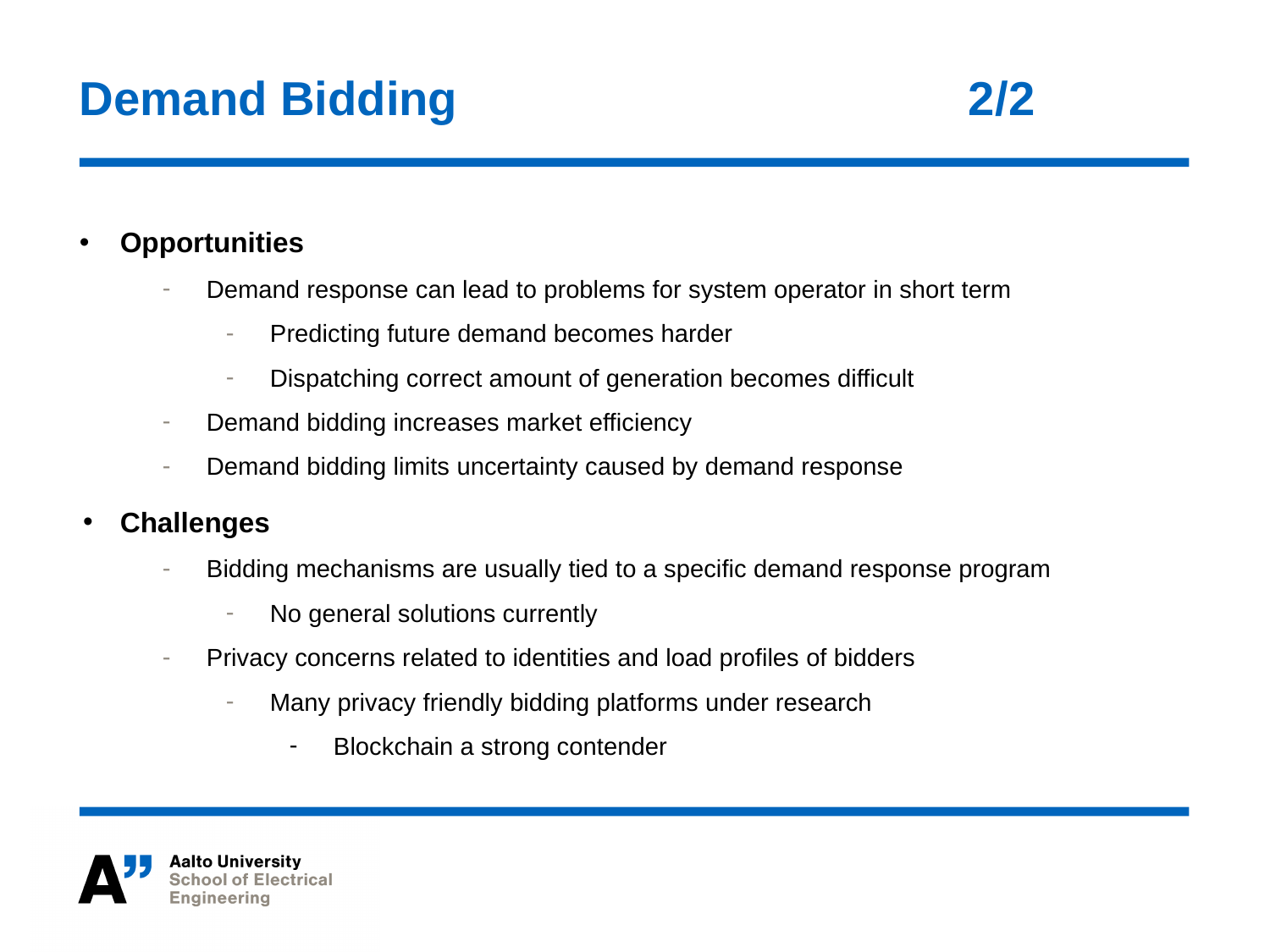

# Demand Bidding 				2/2

Opportunities
Demand response can lead to problems for system operator in short term
Predicting future demand becomes harder
Dispatching correct amount of generation becomes difficult
Demand bidding increases market efficiency
Demand bidding limits uncertainty caused by demand response
Challenges
Bidding mechanisms are usually tied to a specific demand response program
No general solutions currently
Privacy concerns related to identities and load profiles of bidders
Many privacy friendly bidding platforms under research
Blockchain a strong contender